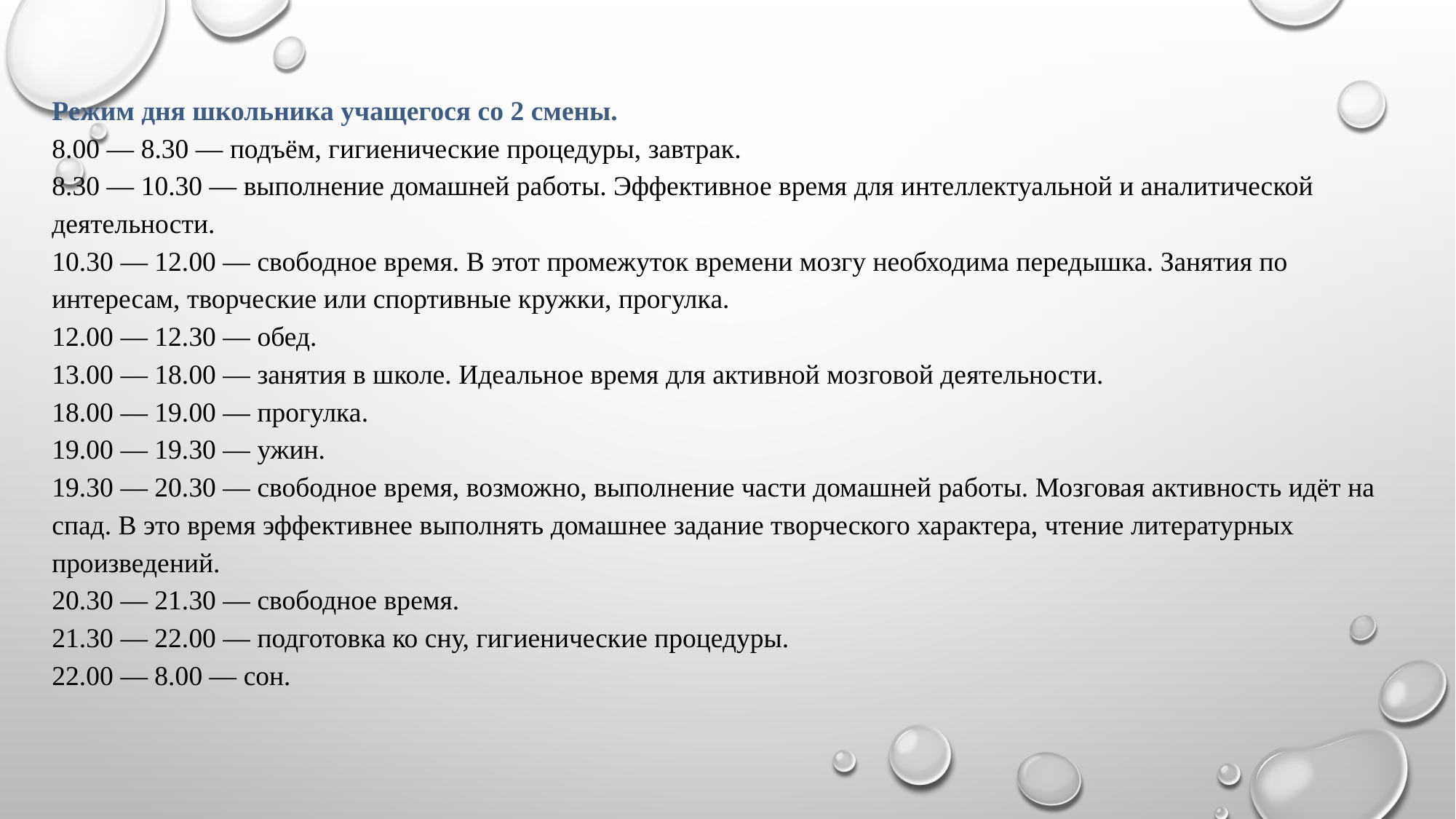

# Режим дня школьника учащегося со 2 смены. 8.00 — 8.30 — подъём, гигиенические процедуры, завтрак. 8.30 — 10.30 — выполнение домашней работы. Эффективное время для интеллектуальной и аналитической деятельности. 10.30 — 12.00 — свободное время. В этот промежуток времени мозгу необходима передышка. Занятия по интересам, творческие или спортивные кружки, прогулка. 12.00 — 12.30 — обед. 13.00 — 18.00 — занятия в школе. Идеальное время для активной мозговой деятельности. 18.00 — 19.00 — прогулка. 19.00 — 19.30 — ужин. 19.30 — 20.30 — свободное время, возможно, выполнение части домашней работы. Мозговая активность идёт на спад. В это время эффективнее выполнять домашнее задание творческого характера, чтение литературных произведений. 20.30 — 21.30 — свободное время. 21.30 — 22.00 — подготовка ко сну, гигиенические процедуры. 22.00 — 8.00 — сон.